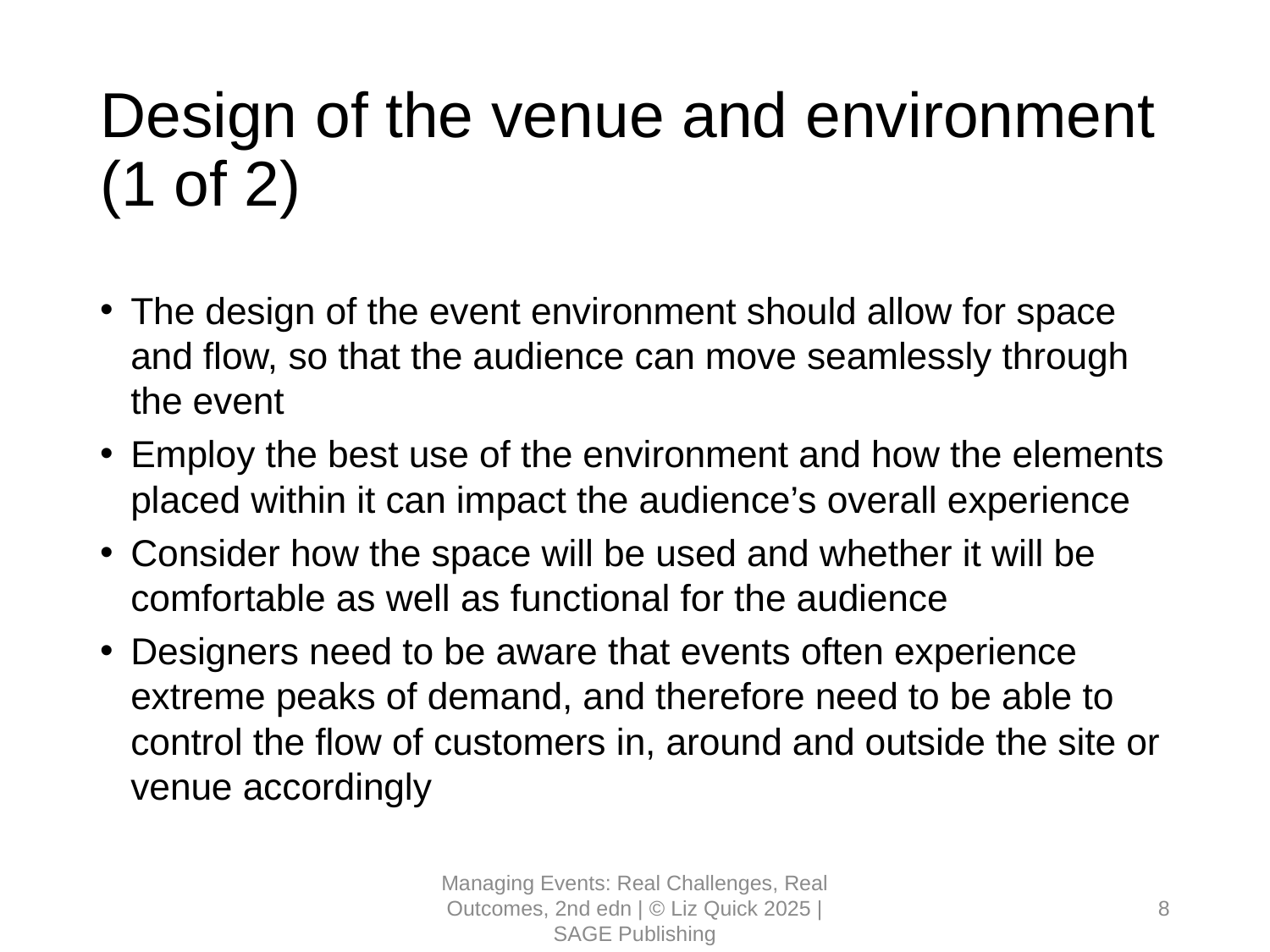

# Design of the venue and environment (1 of 2)
The design of the event environment should allow for space and flow, so that the audience can move seamlessly through the event
Employ the best use of the environment and how the elements placed within it can impact the audience’s overall experience
Consider how the space will be used and whether it will be comfortable as well as functional for the audience
Designers need to be aware that events often experience extreme peaks of demand, and therefore need to be able to control the flow of customers in, around and outside the site or venue accordingly
Managing Events: Real Challenges, Real Outcomes, 2nd edn | © Liz Quick 2025 | SAGE Publishing
8